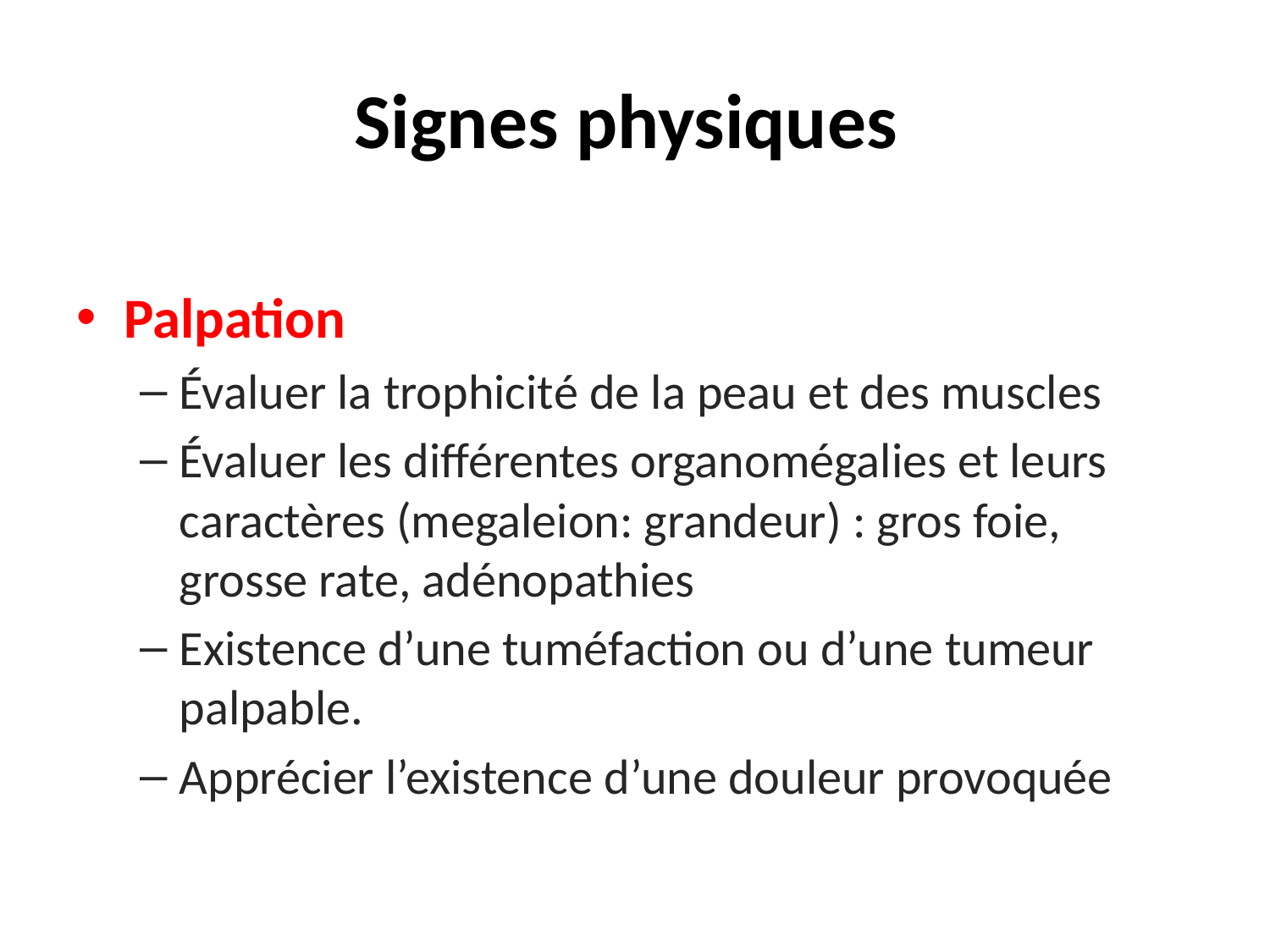

# Signes physiques
Palpation
Évaluer la trophicité de la peau et des muscles
Évaluer les différentes organomégalies et leurs caractères (megaleion: grandeur) : gros foie, grosse rate, adénopathies
Existence d’une tuméfaction ou d’une tumeur palpable.
Apprécier l’existence d’une douleur provoquée